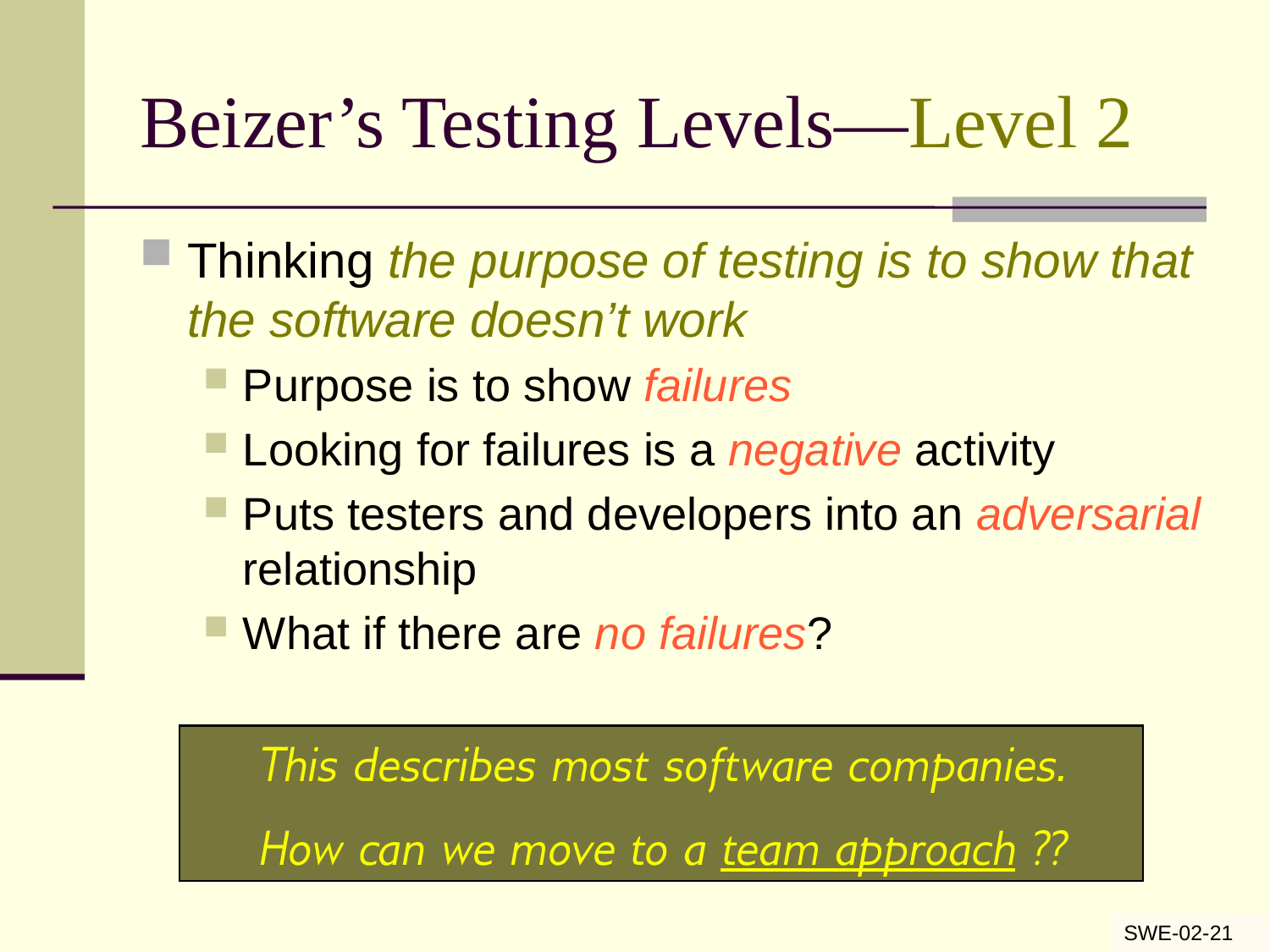

# Beizer’s Testing Levels—Level 2
Thinking the purpose of testing is to show that the software doesn’t work
Purpose is to show failures
Looking for failures is a negative activity
Puts testers and developers into an adversarial relationship
What if there are no failures?
This describes most software companies.
How can we move to a team approach ??